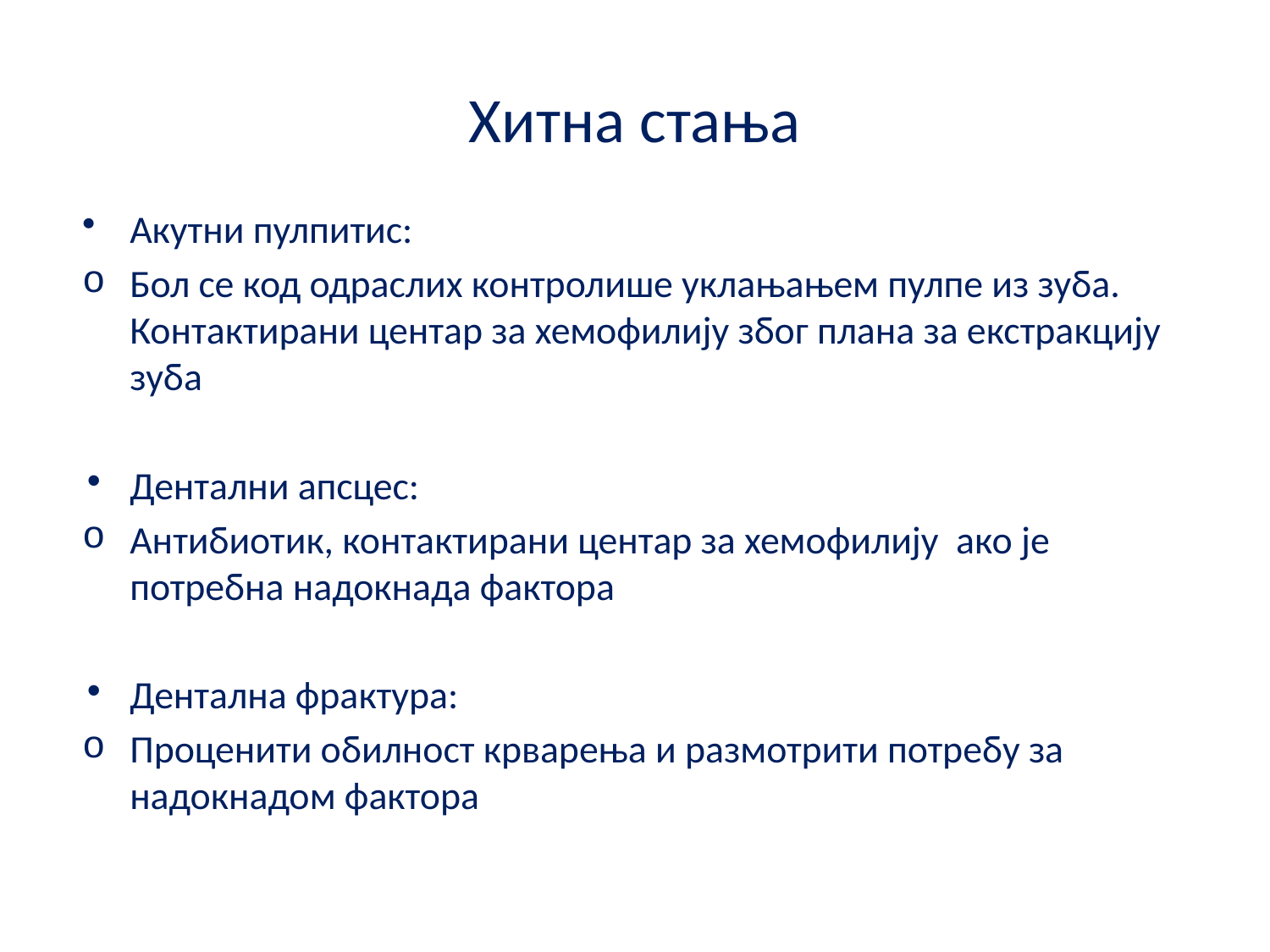

# Хитна стања
Акутни пулпитис:
Бол се код одраслих контролише уклањањем пулпе из зуба. Контактирани центар за хемофилију због плана за екстракцију зуба

Дентални апсцес:
Антибиотик, контактирани центар за хемофилију  ако је потребна надокнада фактора

Дентална фрактура:
Проценити обилност крварења и размотрити потребу за надокнадом фактора